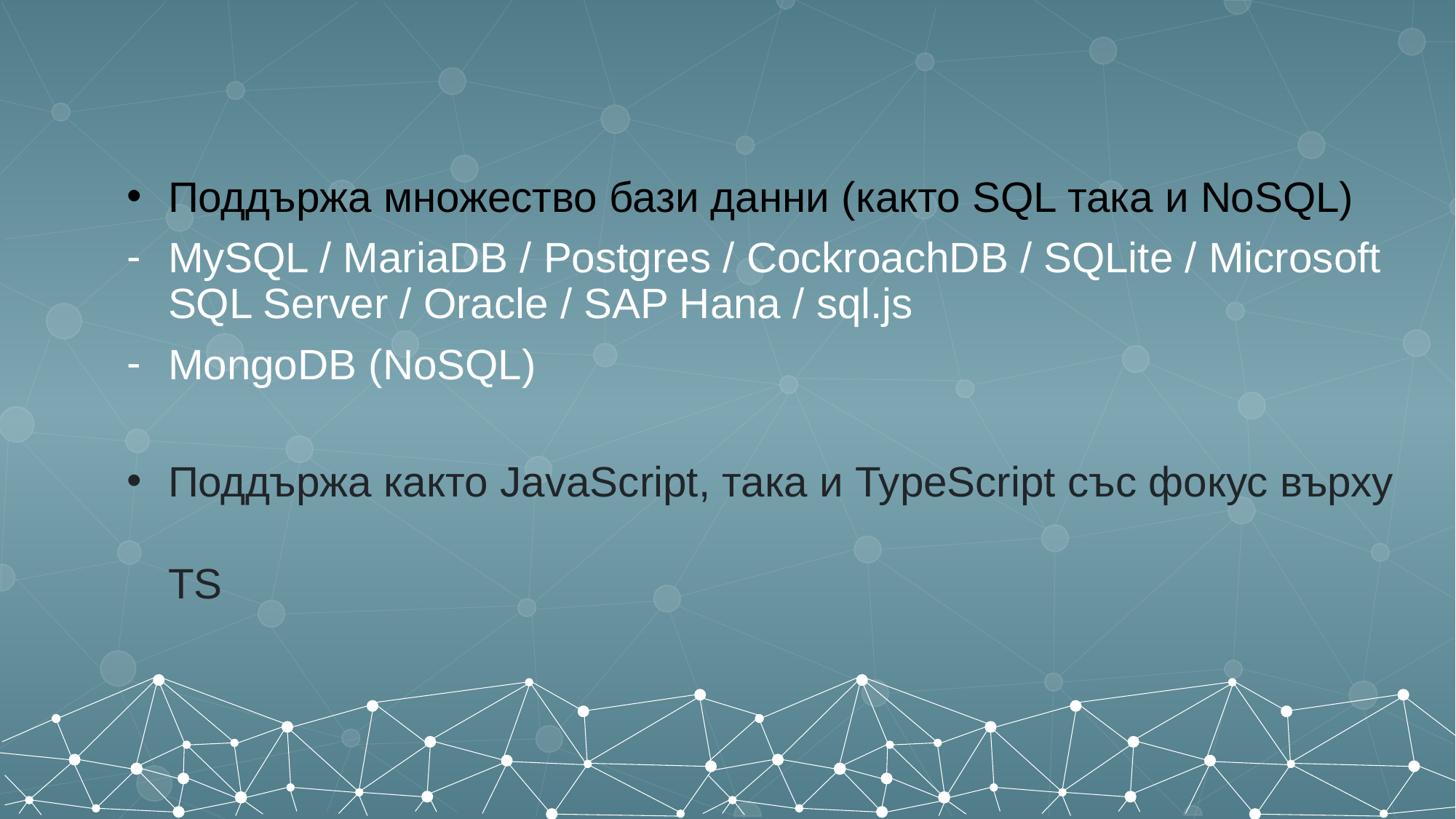

Поддържа множество бази данни (както SQL така и NoSQL)
MySQL / MariaDB / Postgres / CockroachDB / SQLite / Microsoft SQL Server / Oracle / SAP Hana / sql.js
MongoDB (NoSQL)
Поддържа както JavaScript, така и TypeScript със фокус върху TS